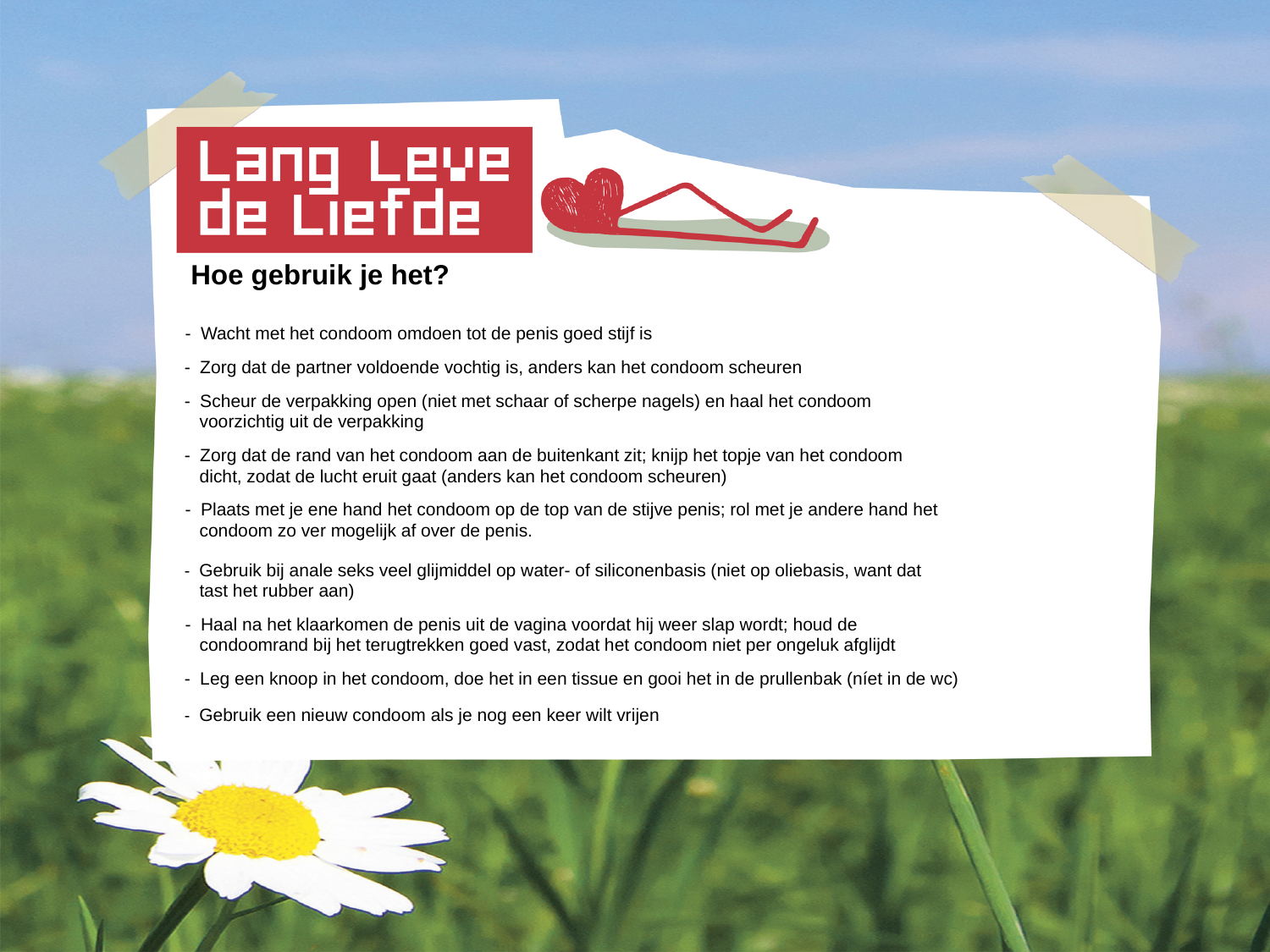

Hoe gebruik je het?

  -  Wacht met het condoom omdoen tot de penis goed stijf is

  -  Zorg dat de partner voldoende vochtig is, anders kan het condoom scheuren

  -  Scheur de verpakking open (niet met schaar of scherpe nagels) en haal het condoom
     voorzichtig uit de verpakking

  -  Zorg dat de rand van het condoom aan de buitenkant zit; knijp het topje van het condoom
     dicht, zodat de lucht eruit gaat (anders kan het condoom scheuren)

  -  Plaats met je ene hand het condoom op de top van de stijve penis; rol met je andere hand het
     condoom zo ver mogelijk af over de penis.

  -  Gebruik bij anale seks veel glijmiddel op water- of siliconenbasis (niet op oliebasis, want dat
     tast het rubber aan)

  -  Haal na het klaarkomen de penis uit de vagina voordat hij weer slap wordt; houd de
     condoomrand bij het terugtrekken goed vast, zodat het condoom niet per ongeluk afglijdt

  -  Leg een knoop in het condoom, doe het in een tissue en gooi het in de prullenbak (níet in de wc)

  -  Gebruik een nieuw condoom als je nog een keer wilt vrijen